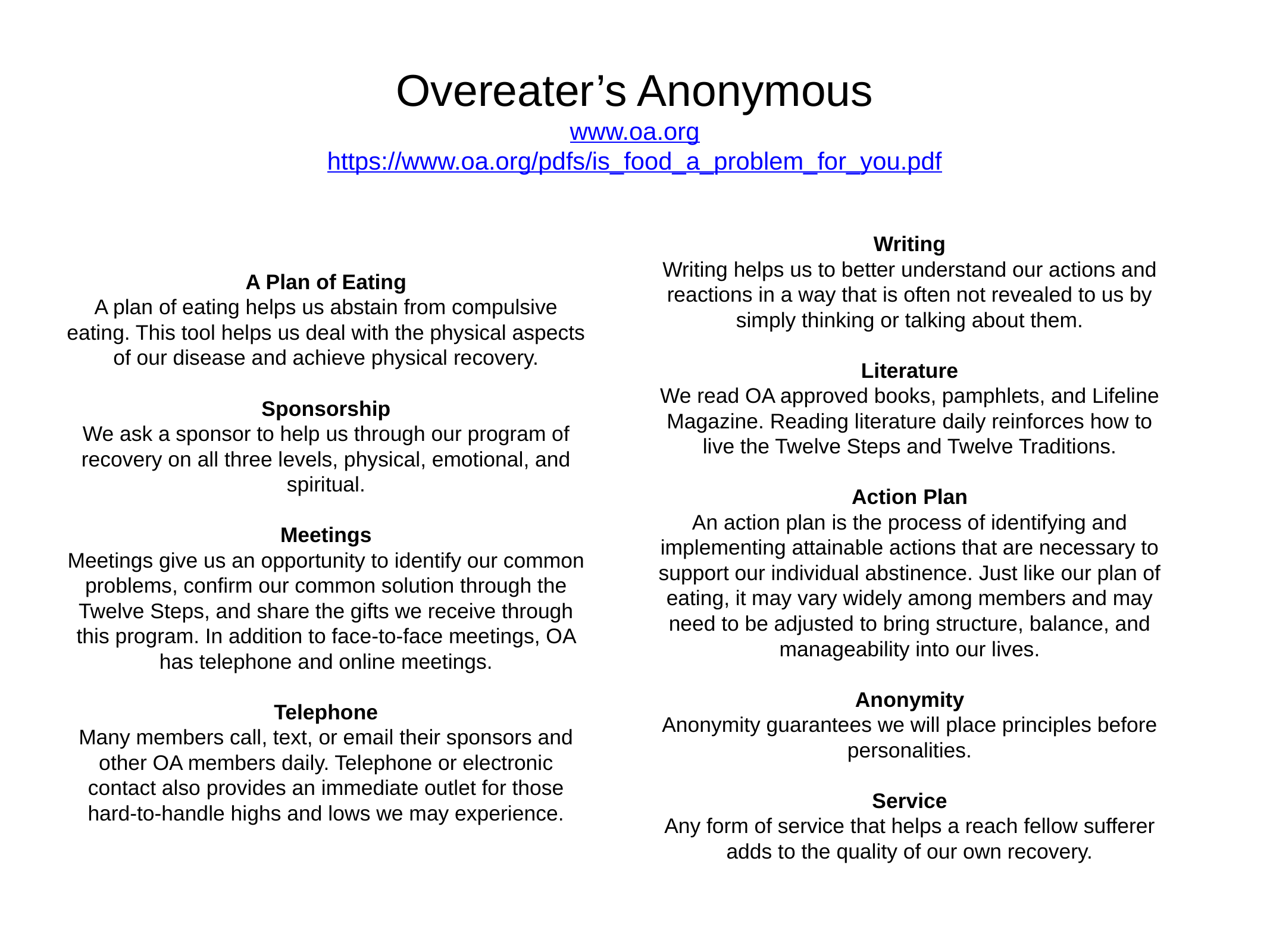

Overeater’s Anonymous
www.oa.org
https://www.oa.org/pdfs/is_food_a_problem_for_you.pdf
Writing
Writing helps us to better understand our actions and reactions in a way that is often not revealed to us by simply thinking or talking about them.

Literature
We read OA approved books, pamphlets, and Lifeline Magazine. Reading literature daily reinforces how to live the Twelve Steps and Twelve Traditions.

Action Plan
An action plan is the process of identifying and implementing attainable actions that are necessary to support our individual abstinence. Just like our plan of eating, it may vary widely among members and may need to be adjusted to bring structure, balance, and manageability into our lives.

Anonymity
Anonymity guarantees we will place principles before personalities.

Service
Any form of service that helps a reach fellow sufferer adds to the quality of our own recovery.
A Plan of Eating
A plan of eating helps us abstain from compulsive eating. This tool helps us deal with the physical aspects of our disease and achieve physical recovery.

Sponsorship
We ask a sponsor to help us through our program of recovery on all three levels, physical, emotional, and spiritual.

Meetings
Meetings give us an opportunity to identify our common problems, confirm our common solution through the Twelve Steps, and share the gifts we receive through this program. In addition to face-to-face meetings, OA has telephone and online meetings.

Telephone
Many members call, text, or email their sponsors and other OA members daily. Telephone or electronic contact also provides an immediate outlet for those hard-to-handle highs and lows we may experience.